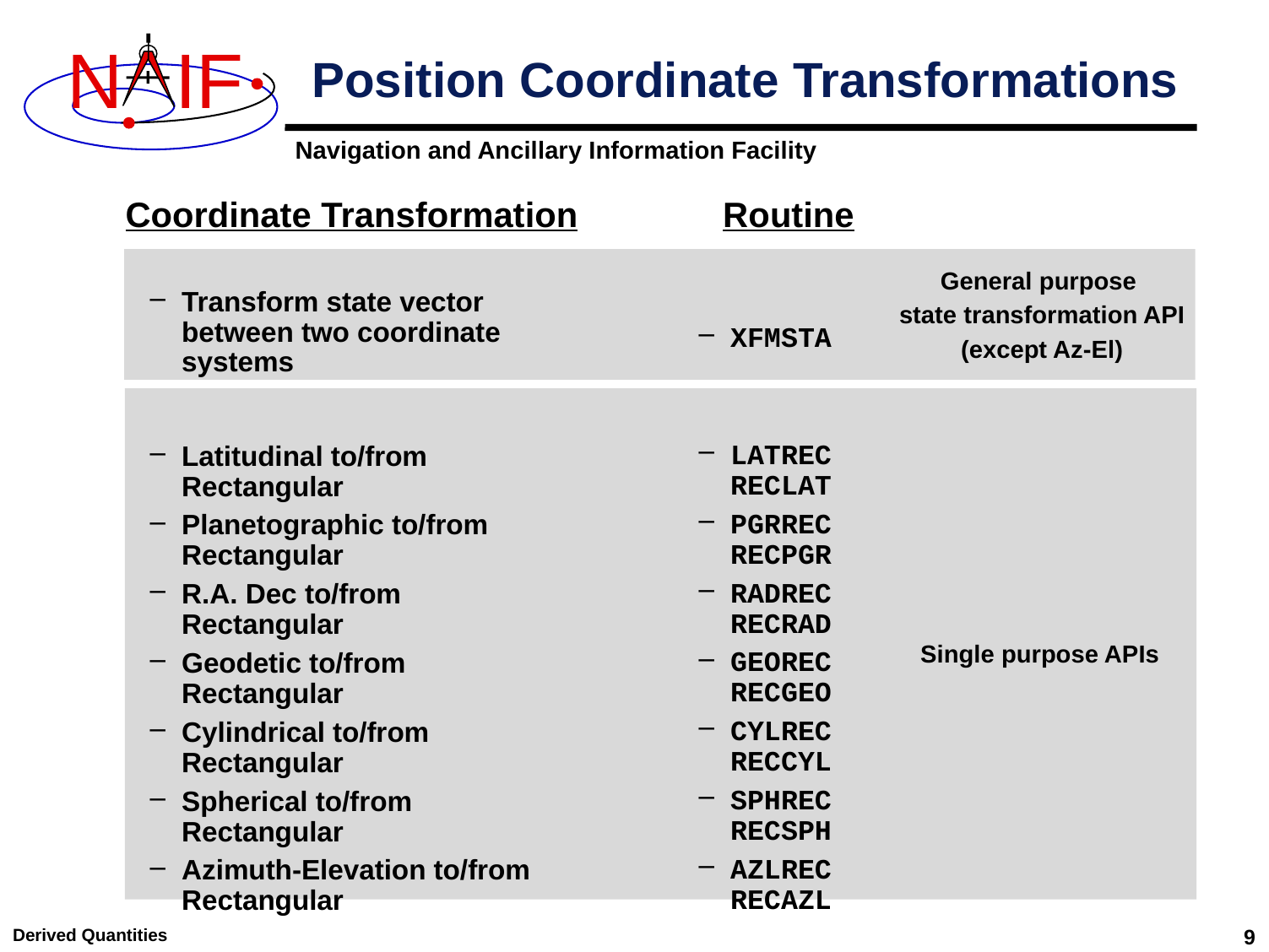

# Position Coordinate Transformations
    Coordinate Transformation

Transform state vector between two coordinate systems

Latitudinal to/from Rectangular
Planetographic to/from Rectangular
R.A. Dec to/from     Rectangular
Geodetic to/from    Rectangular
Cylindrical to/from Rectangular
Spherical to/from   Rectangular
Azimuth-Elevation to/from Rectangular

         Routine

XFMSTA

LATREC                   RECLAT
PGRREC                   RECPGR
RADREC                    RECRAD
GEOREC                   RECGEO
CYLREC                     RECCYL
SPHREC                   RECSPH
AZLREC                     RECAZL

General purpose
state transformation API
(except Az-El)

Single purpose APIs
Derived Quantities
9